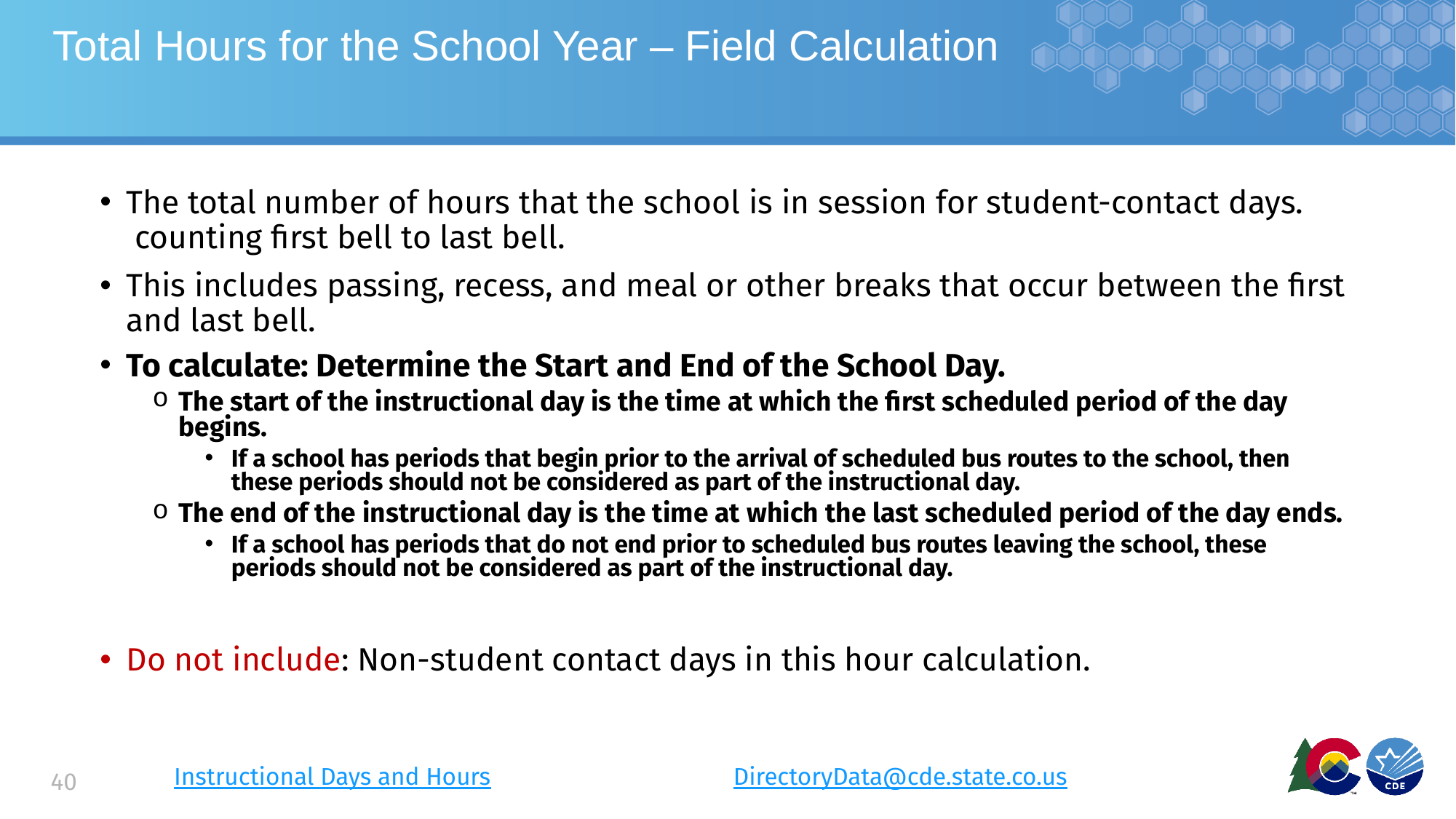

# Total Hours for the School Year – Field Calculation
The total number of hours that the school is in session for student-contact days.  counting first bell to last bell.
This includes passing, recess, and meal or other breaks that occur between the first and last bell.
To calculate: Determine the Start and End of the School Day.
The start of the instructional day is the time at which the first scheduled period of the day begins.
If a school has periods that begin prior to the arrival of scheduled bus routes to the school, then these periods should not be considered as part of the instructional day.
The end of the instructional day is the time at which the last scheduled period of the day ends.
If a school has periods that do not end prior to scheduled bus routes leaving the school, these periods should not be considered as part of the instructional day.

Do not include: Non-student contact days in this hour calculation.

Instructional Days and Hours
DirectoryData@cde.state.co.us
40